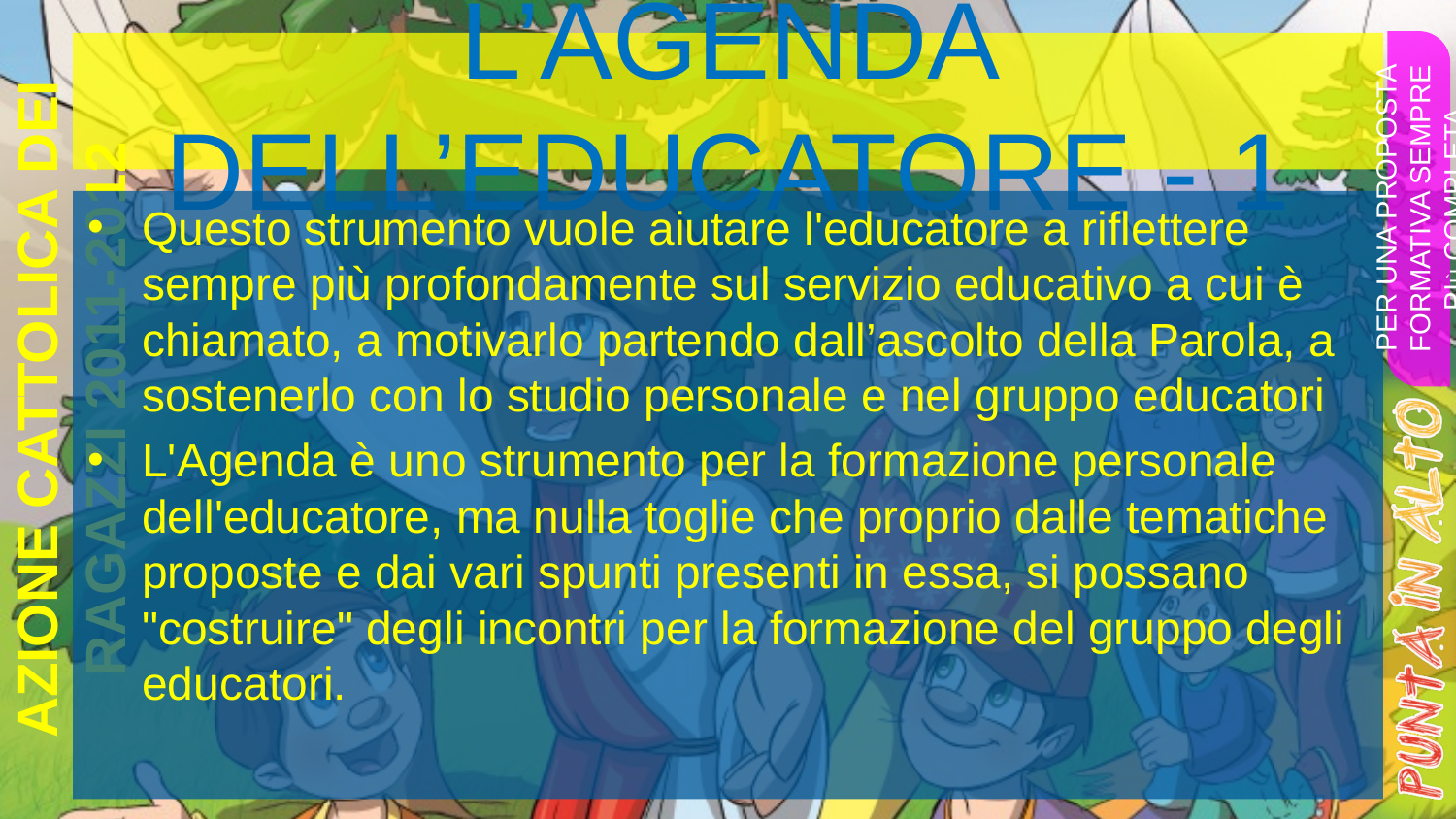

# L’AGENDA DELL’EDUCATORE - 1
PER UNA PROPOSTA FORMATIVA SEMPRE PIÙ COMPLETA
Questo strumento vuole aiutare l'educatore a riflettere sempre più profondamente sul servizio educativo a cui è chiamato, a motivarlo partendo dall’ascolto della Parola, a sostenerlo con lo studio personale e nel gruppo educatori
L'Agenda è uno strumento per la formazione personale dell'educatore, ma nulla toglie che proprio dalle tematiche proposte e dai vari spunti presenti in essa, si possano "costruire" degli incontri per la formazione del gruppo degli educatori.